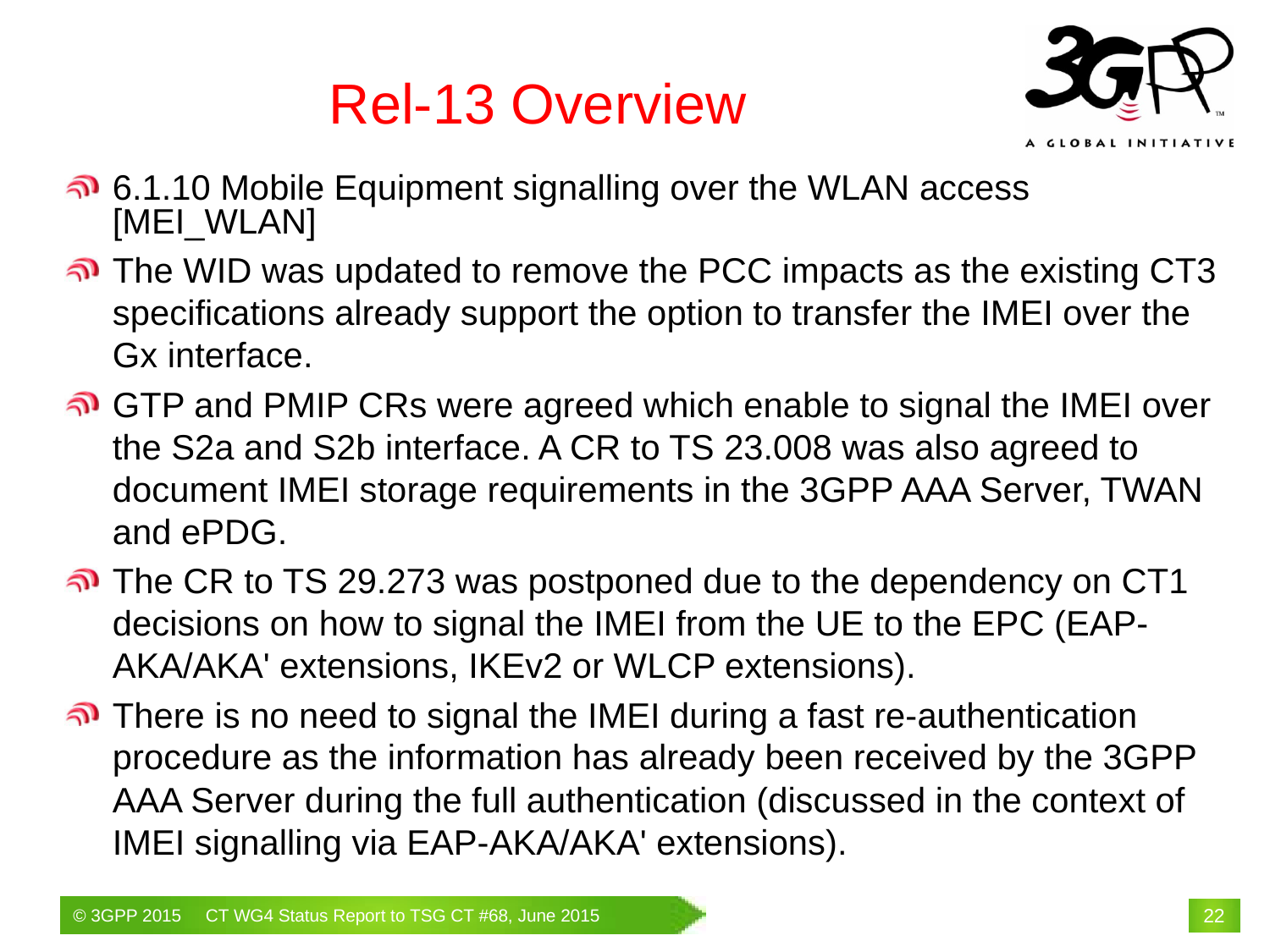

# Rel-13 Overview
6.1.10 Mobile Equipment signalling over the WLAN access  [MEI_WLAN]
The WID was updated to remove the PCC impacts as the existing CT3 specifications already support the option to transfer the IMEI over the Gx interface.
GTP and PMIP CRs were agreed which enable to signal the IMEI over the S2a and S2b interface. A CR to TS 23.008 was also agreed to document IMEI storage requirements in the 3GPP AAA Server, TWAN and ePDG.
The CR to TS 29.273 was postponed due to the dependency on CT1 decisions on how to signal the IMEI from the UE to the EPC (EAP-AKA/AKA' extensions, IKEv2 or WLCP extensions).
There is no need to signal the IMEI during a fast re-authentication procedure as the information has already been received by the 3GPP AAA Server during the full authentication (discussed in the context of IMEI signalling via EAP-AKA/AKA' extensions).